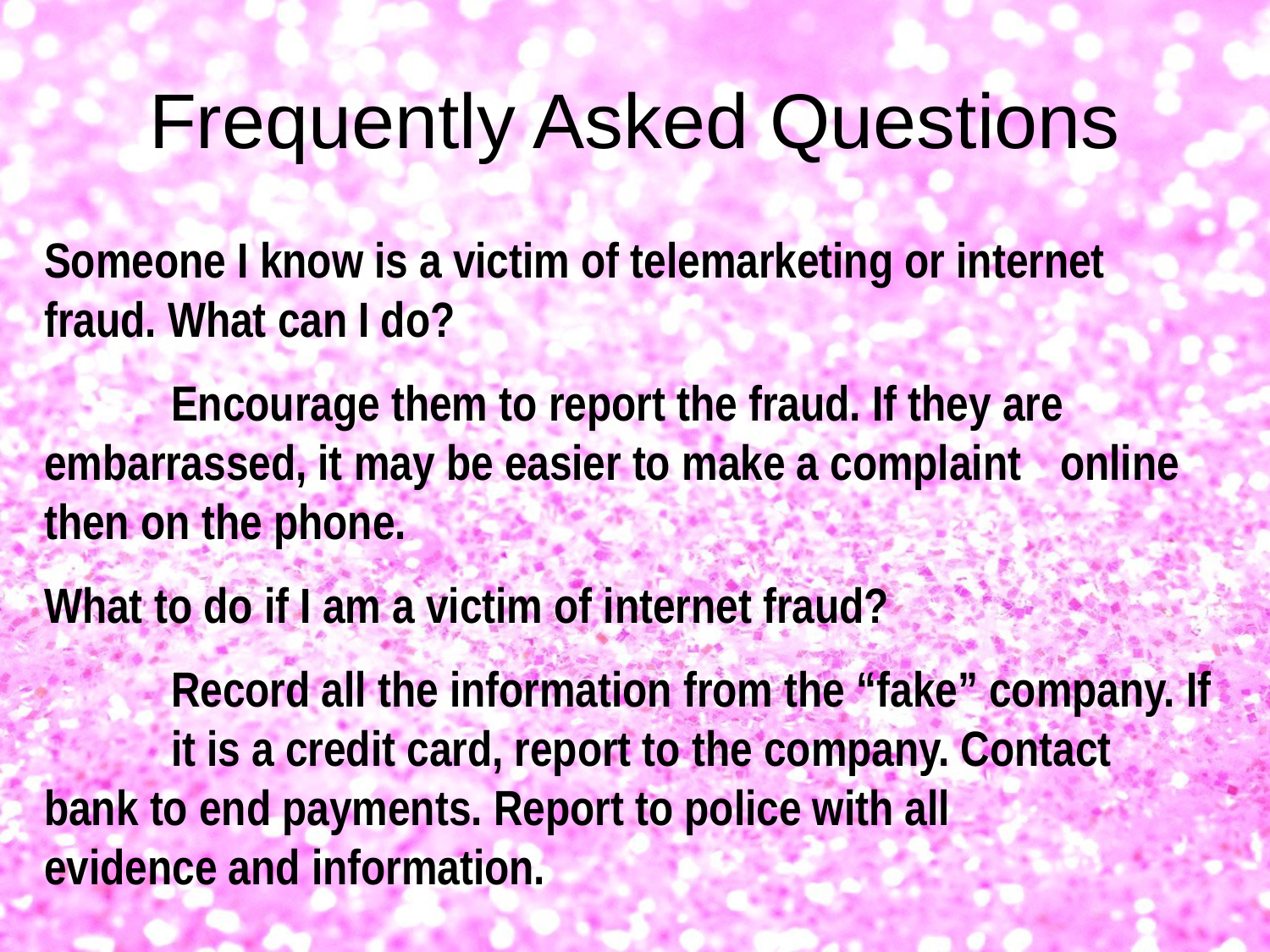

# Frequently Asked Questions
Someone I know is a victim of telemarketing or internet fraud. What can I do?
	Encourage them to report the fraud. If they are 	embarrassed, it may be easier to make a complaint 	online then on the phone.
What to do if I am a victim of internet fraud?
	Record all the information from the “fake” company. If 	it is a credit card, report to the company. Contact 	bank to end payments. Report to police with all 	evidence and information.